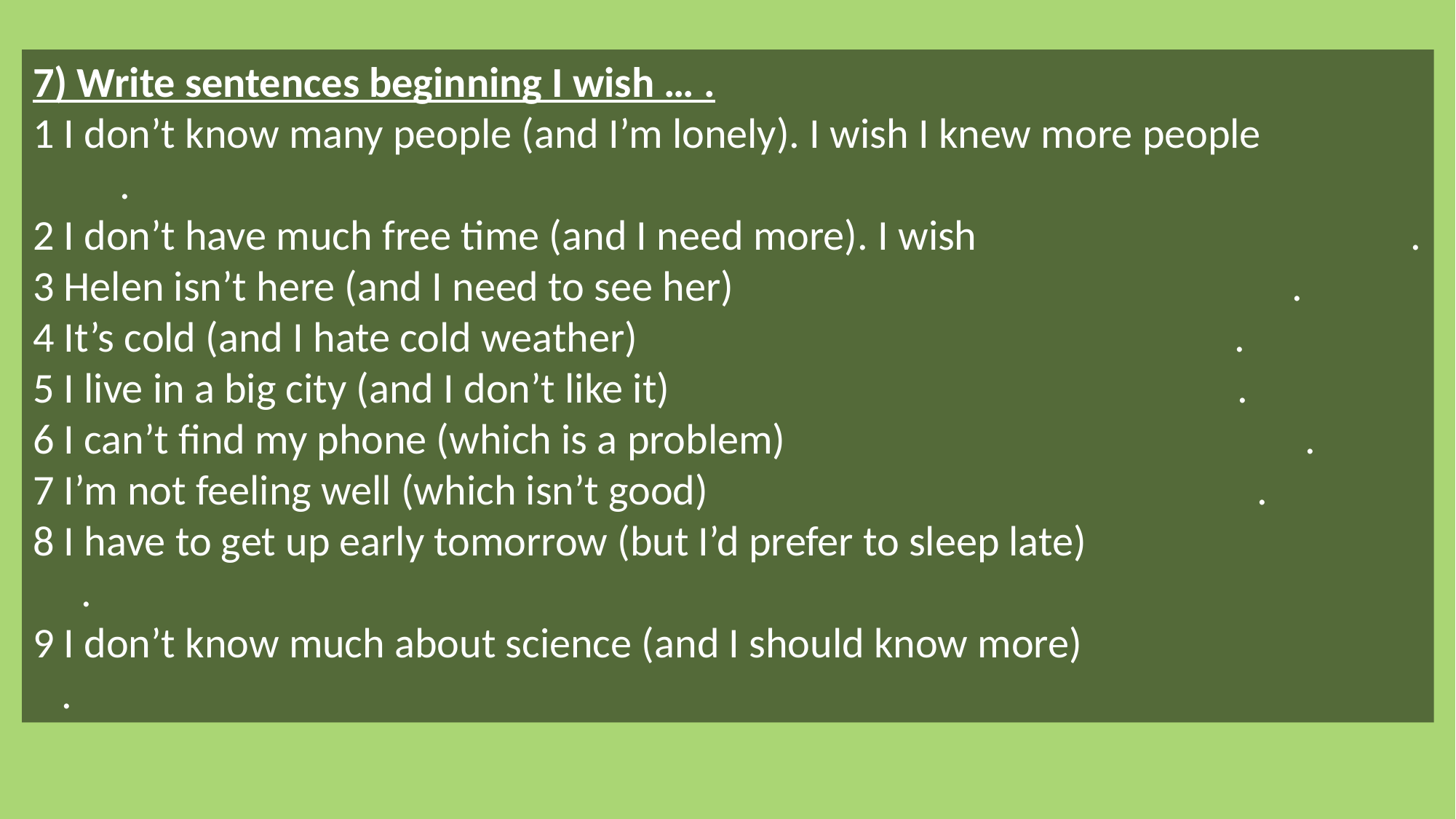

7) Write sentences beginning I wish … .
1 I don’t know many people (and I’m lonely). I wish I knew more people                          .
2 I don’t have much free time (and I need more). I wish                                             .
3 Helen isn’t here (and I need to see her)                                                          .
4 It’s cold (and I hate cold weather)                                                              .
5 I live in a big city (and I don’t like it)                                                           .
6 I can’t find my phone (which is a problem)                                                      .
7 I’m not feeling well (which isn’t good)                                                         .
8 I have to get up early tomorrow (but I’d prefer to sleep late)                                        .
9 I don’t know much about science (and I should know more)                                       .